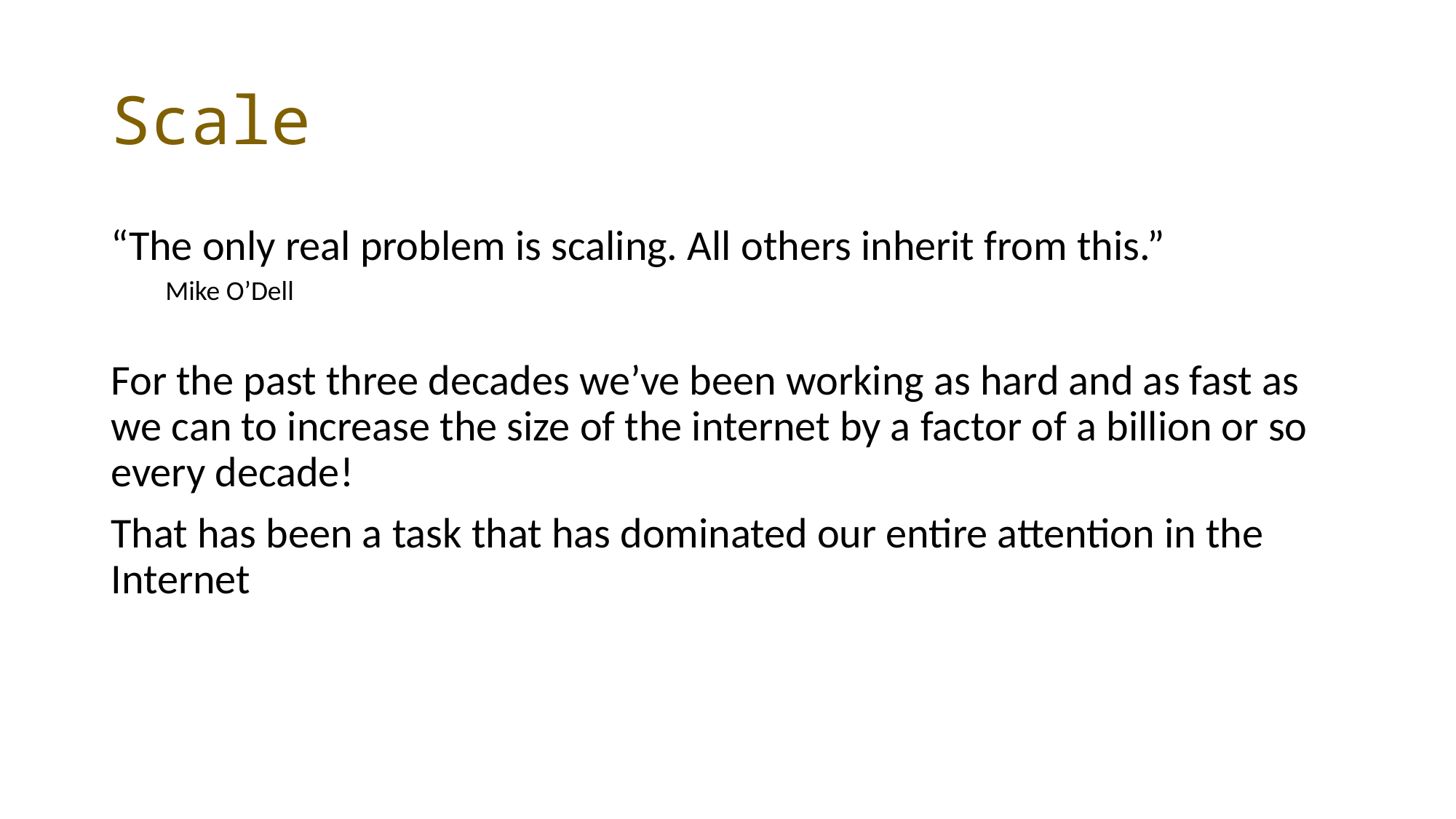

# Scale
“The only real problem is scaling. All others inherit from this.”
Mike O’Dell

For the past three decades we’ve been working as hard and as fast as we can to increase the size of the internet by a factor of a billion or so every decade!
That has been a task that has dominated our entire attention in the Internet